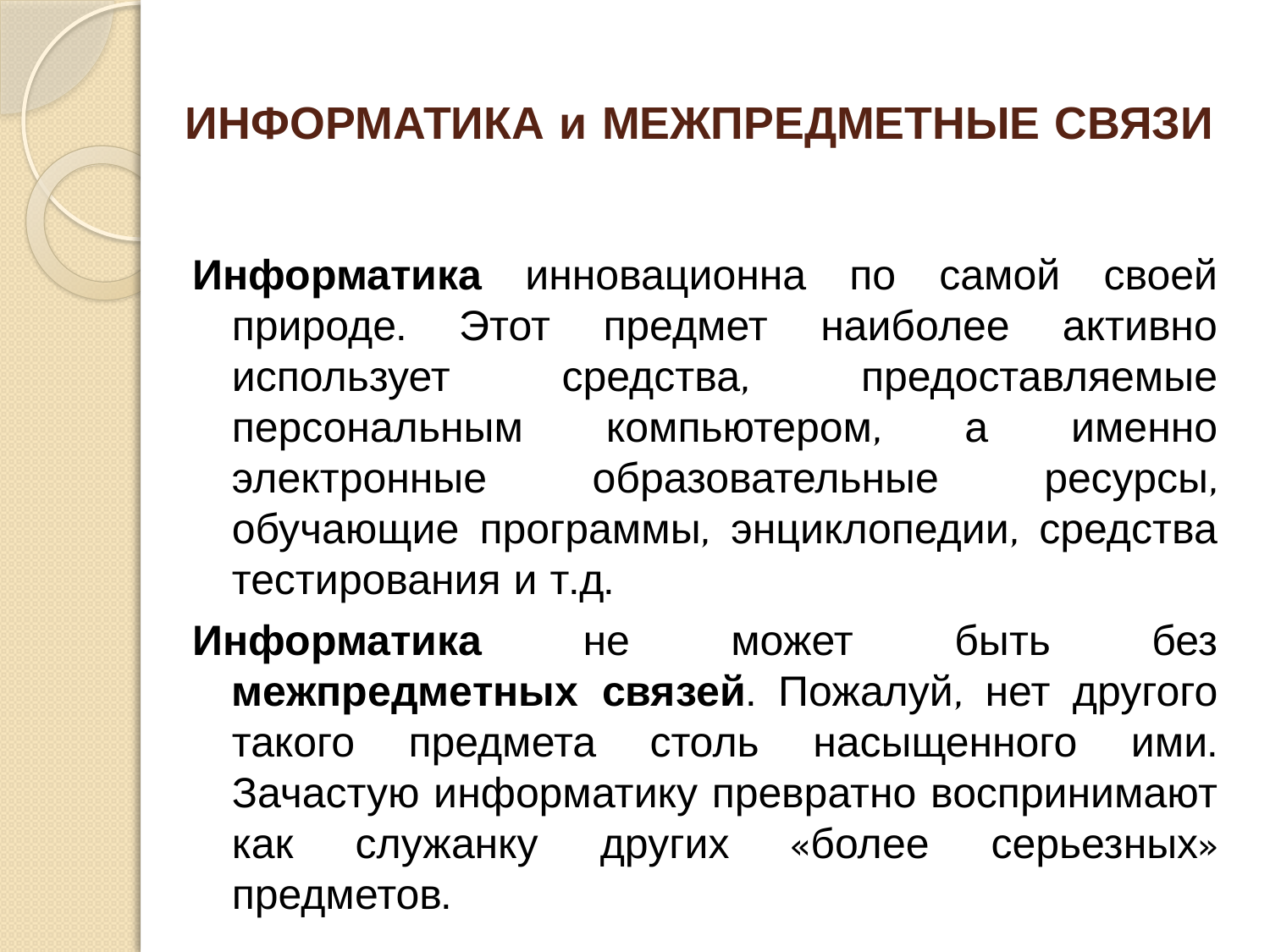

# ИНФОРМАТИКА и МЕЖПРЕДМЕТНЫЕ СВЯЗИ
Информатика инновационна по самой своей природе. Этот предмет наиболее активно использует средства, предоставляемые персональным компьютером, а именно электронные образовательные ресурсы, обучающие программы, энциклопедии, средства тестирования и т.д.
Информатика не может быть без межпредметных связей. Пожалуй, нет другого такого предмета столь насыщенного ими. Зачастую информатику превратно воспринимают как служанку других «более серьезных» предметов.